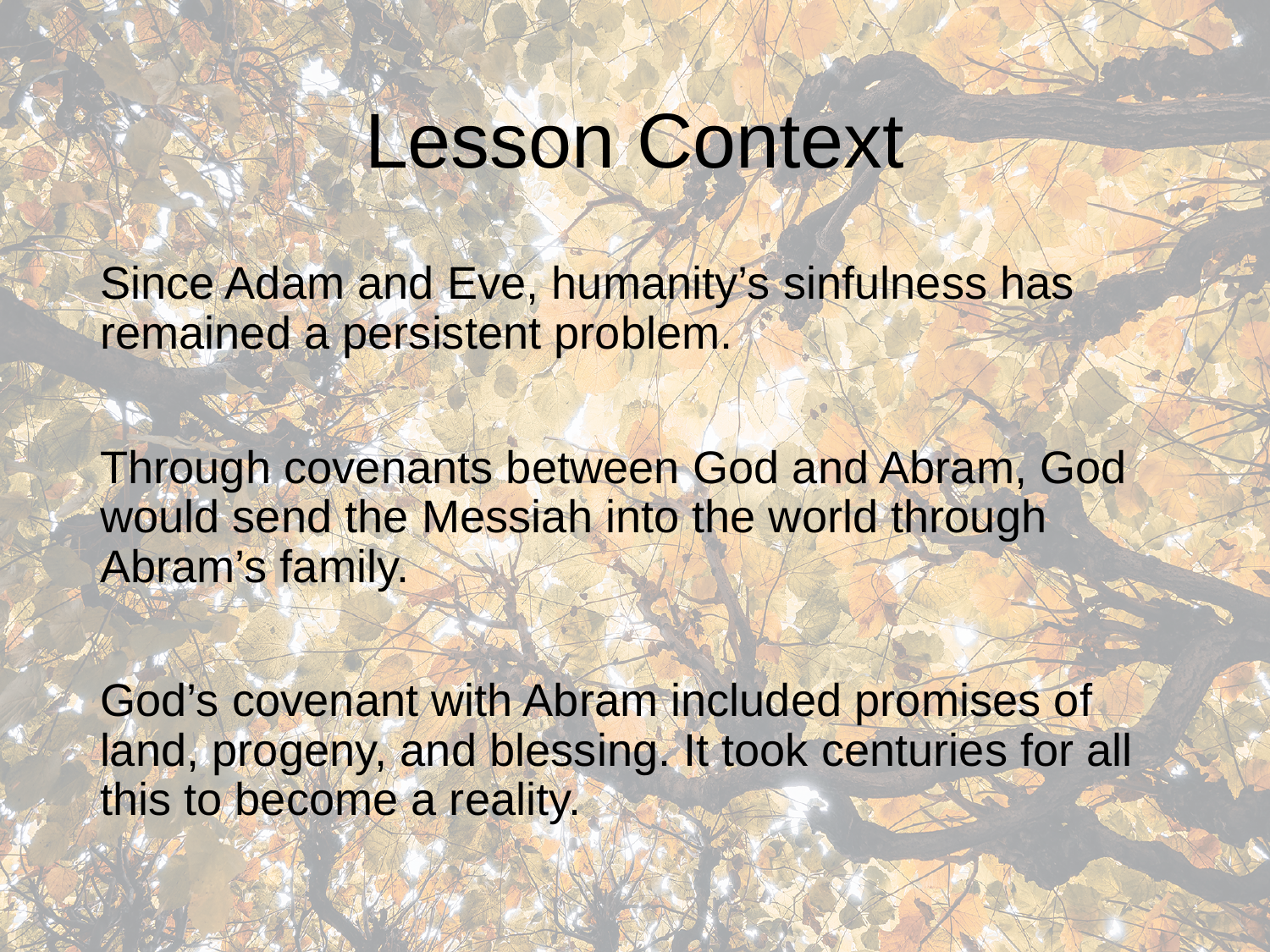

# Lesson Context
Since Adam and Eve, humanity’s sinfulness has remained a persistent problem.

Through covenants between God and Abram, God would send the Messiah into the world through Abram’s family.

God’s covenant with Abram included promises of land, progeny, and blessing. It took centuries for all this to become a reality.